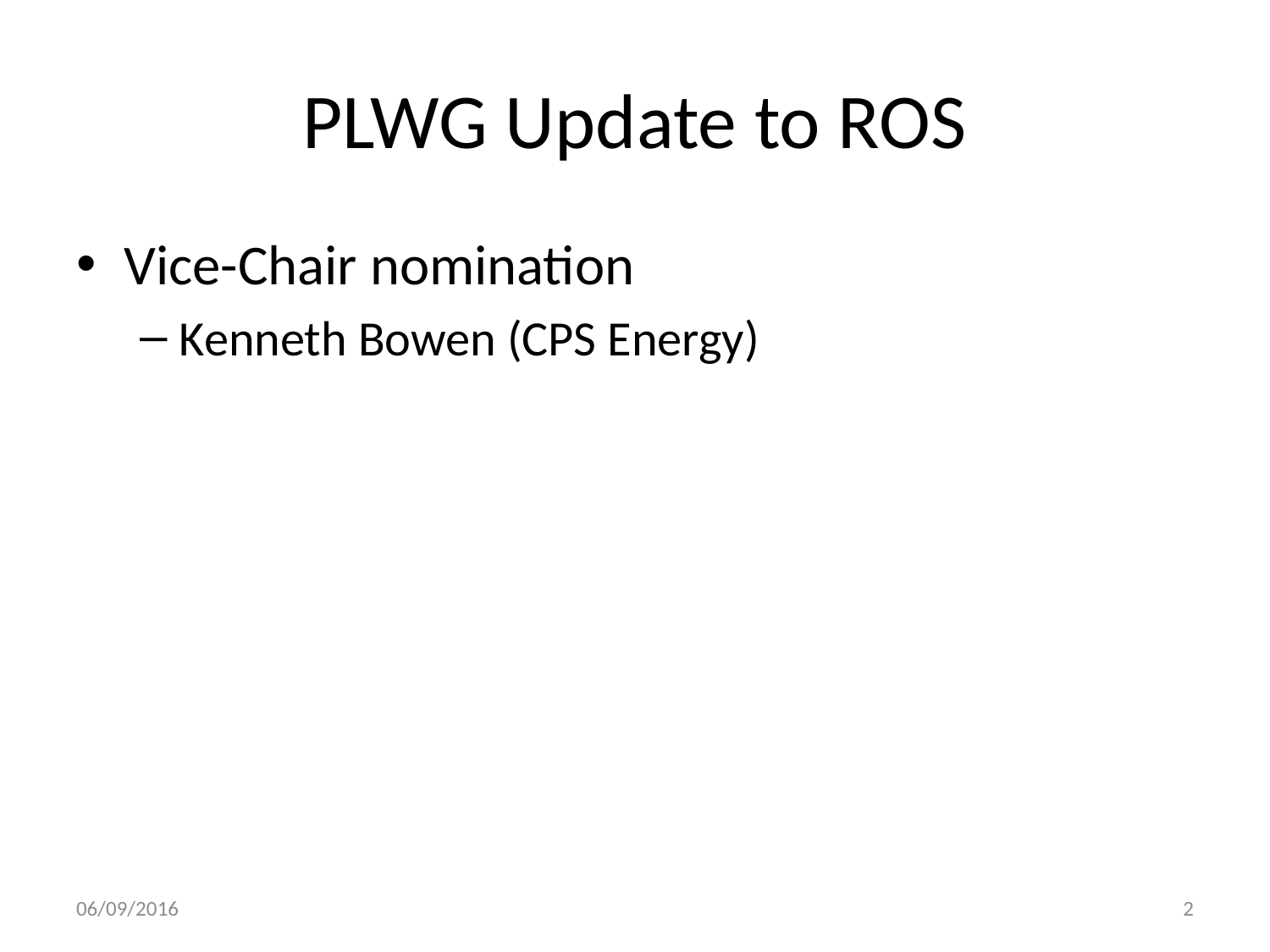

# PLWG Update to ROS
Vice-Chair nomination
Kenneth Bowen (CPS Energy)

06/09/2016
2